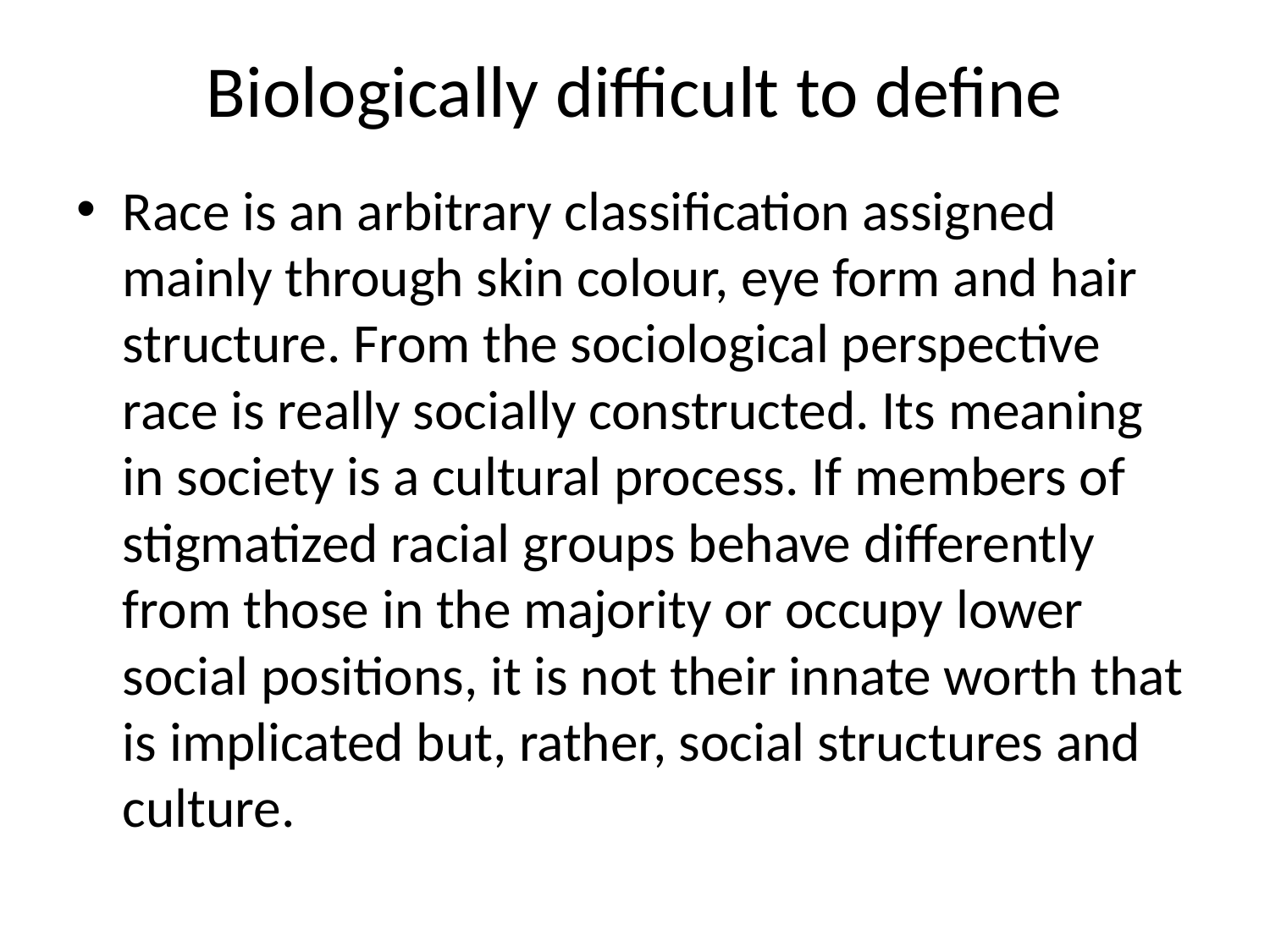

# Biologically difficult to define
Race is an arbitrary classification assigned mainly through skin colour, eye form and hair structure. From the sociological perspective race is really socially constructed. Its meaning in society is a cultural process. If members of stigmatized racial groups behave differently from those in the majority or occupy lower social positions, it is not their innate worth that is implicated but, rather, social structures and culture.